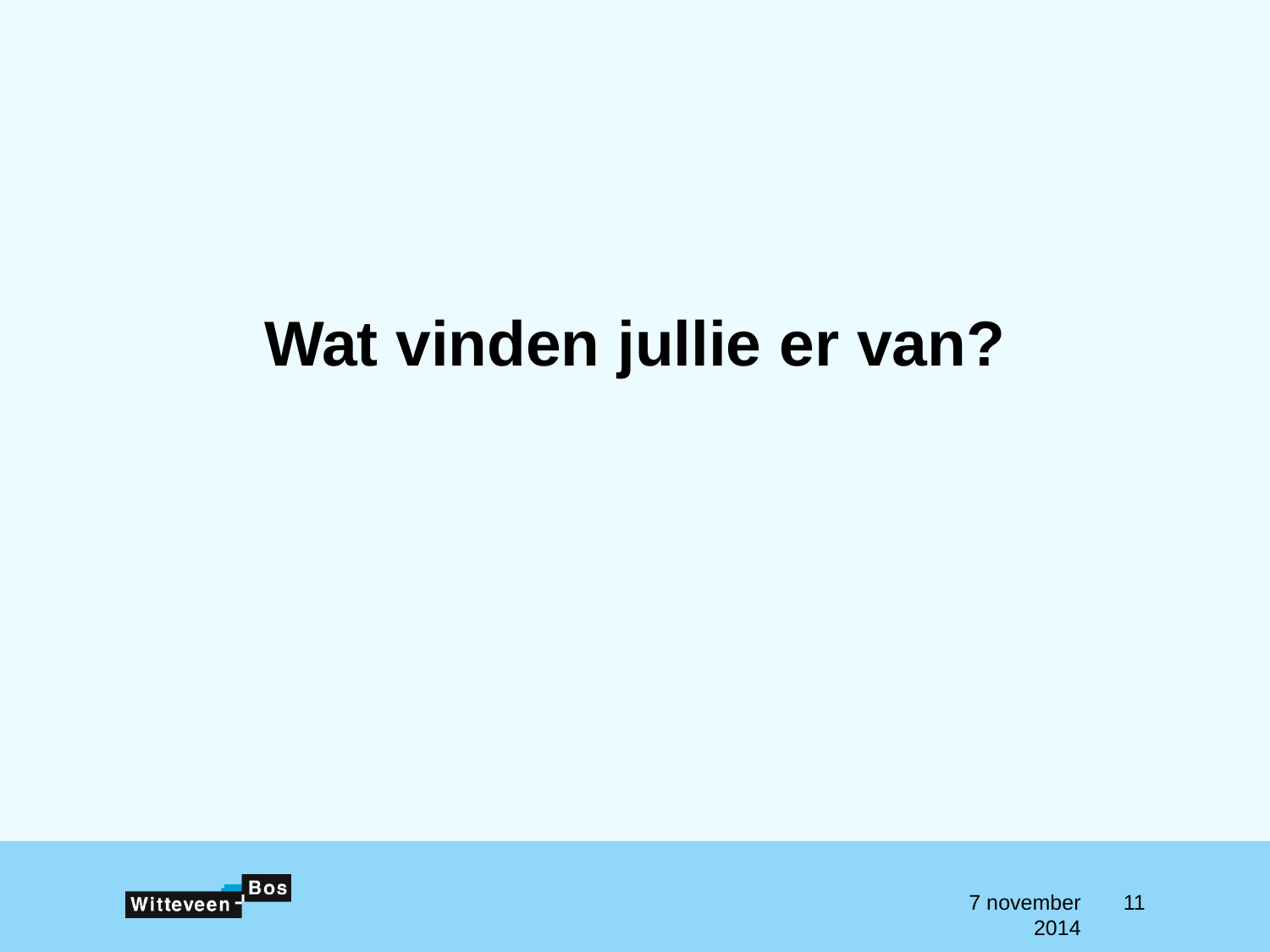

# Wat vinden jullie er van?
7 november 2014
11